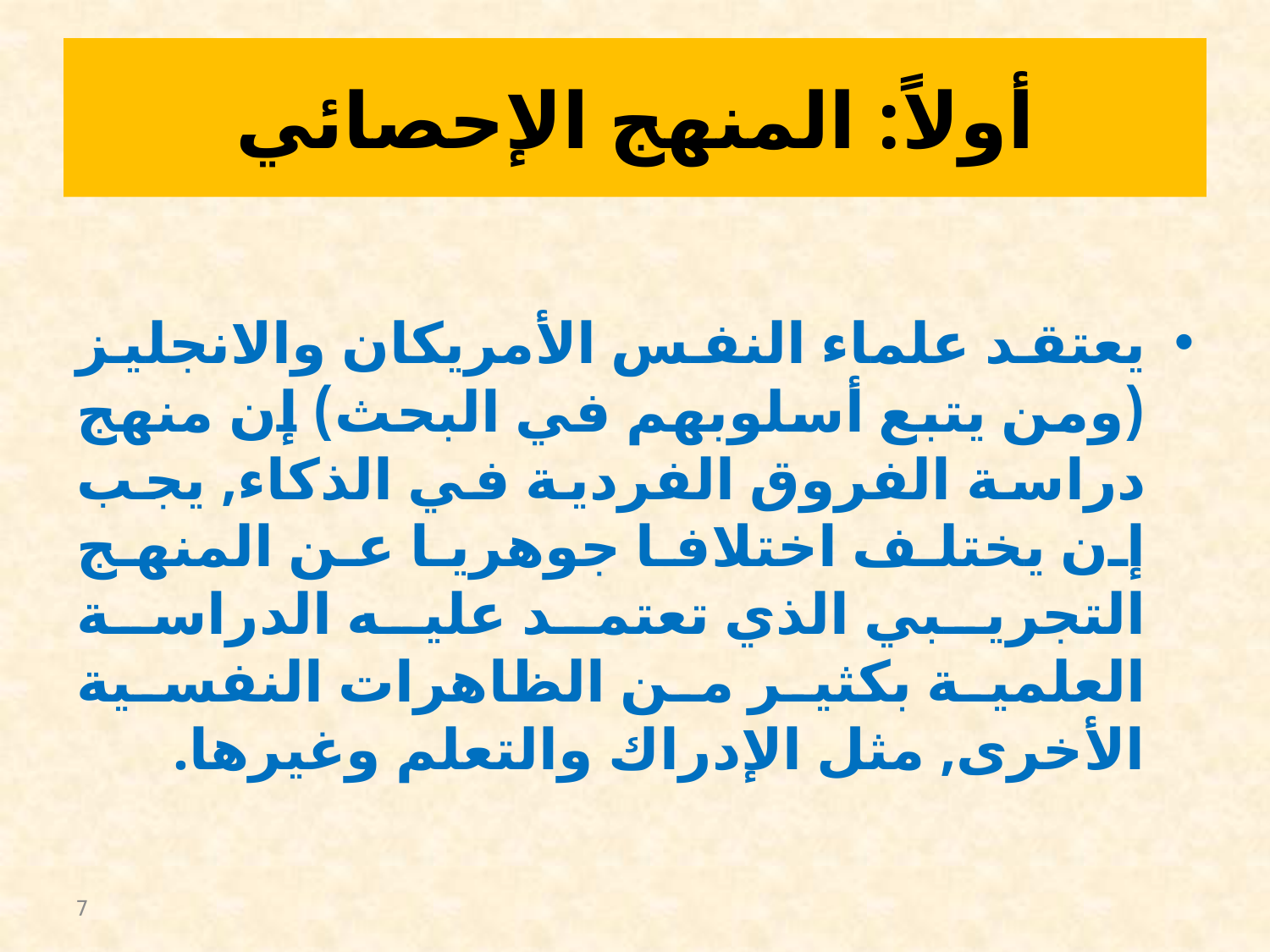

# أولاً: المنهج الإحصائي

يعتقد علماء النفس الأمريكان والانجليز (ومن يتبع أسلوبهم في البحث) إن منهج دراسة الفروق الفردية في الذكاء, يجب إن يختلف اختلافا جوهريا عن المنهج التجريبي الذي تعتمد عليه الدراسة العلمية بكثير من الظاهرات النفسية الأخرى, مثل الإدراك والتعلم وغيرها.
7